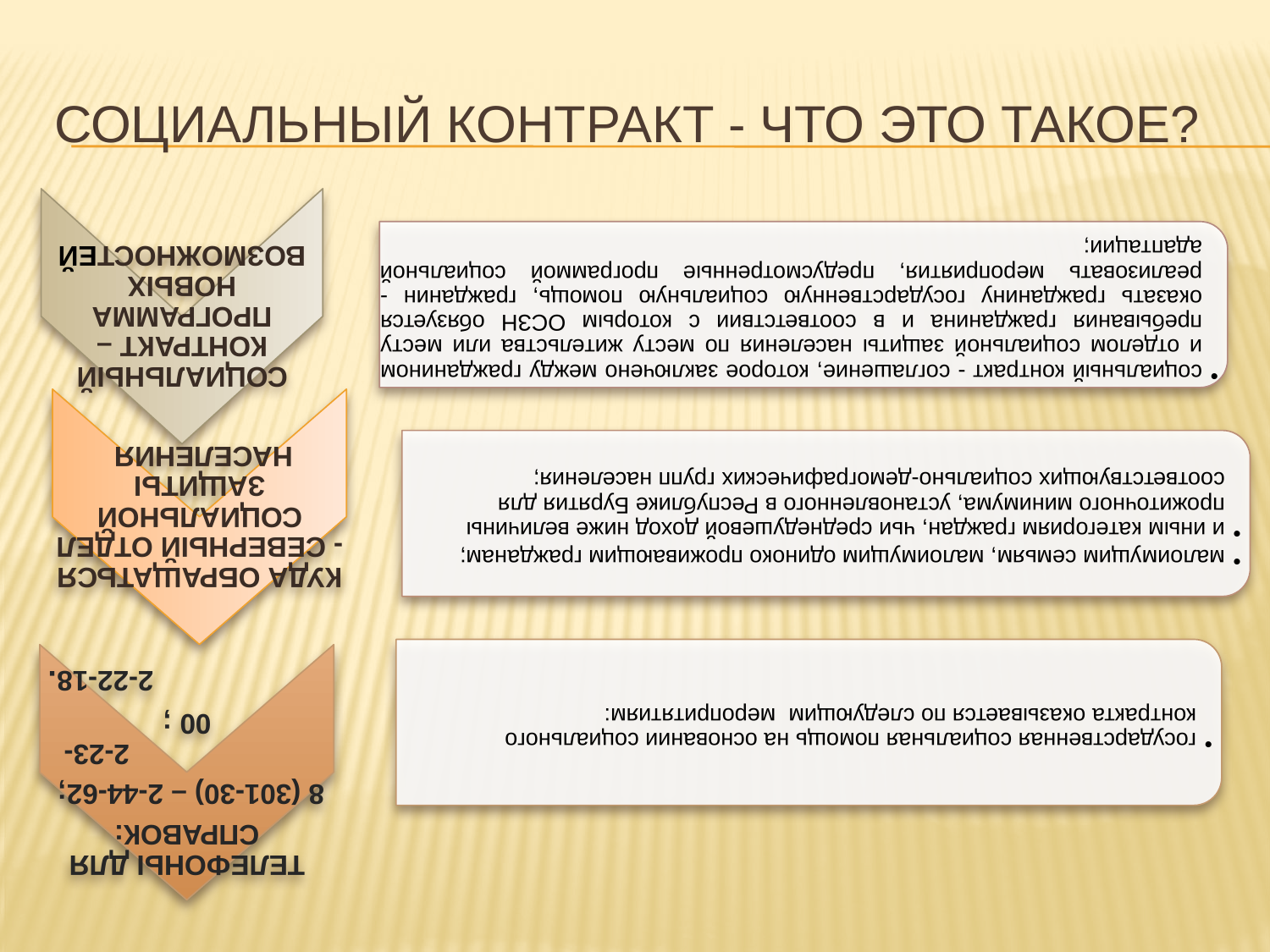

# Социальный контракт - что это такое?
СОЦИАЛЬНЫЙ КОНТРАКТ – ПРОГРАММА НОВЫХ ВОЗМОЖНОСТЕЙ
социальный контракт - соглашение, которое заключено между гражданином и отделом социальной защиты населения по месту жительства или месту пребывания гражданина и в соответствии с которым ОСЗН обязуется оказать гражданину государственную социальную помощь, гражданин - реализовать мероприятия, предусмотренные программой социальной адаптации;
КУДА ОБРАЩАТЬСЯ - СЕВЕРНЫЙ ОТДЕЛ СОЦИАЛЬНОЙ ЗАЩИТЫ НАСЕЛЕНИЯ
малоимущим семьям, малоимущим одиноко проживающим гражданам;
и иным категориям граждан, чьи среднедушевой доход ниже величины прожиточного минимума, установленного в Республике Бурятия для соответствующих социально-демографических групп населения;
ТЕЛЕФОНЫ ДЛЯ СПРАВОК:
8 (301-30) – 2-44-62;
                       2-23-00 ;
                      2-22-18.
государственная социальная помощь на основании социального контракта оказывается по следующим  меропритятиям: